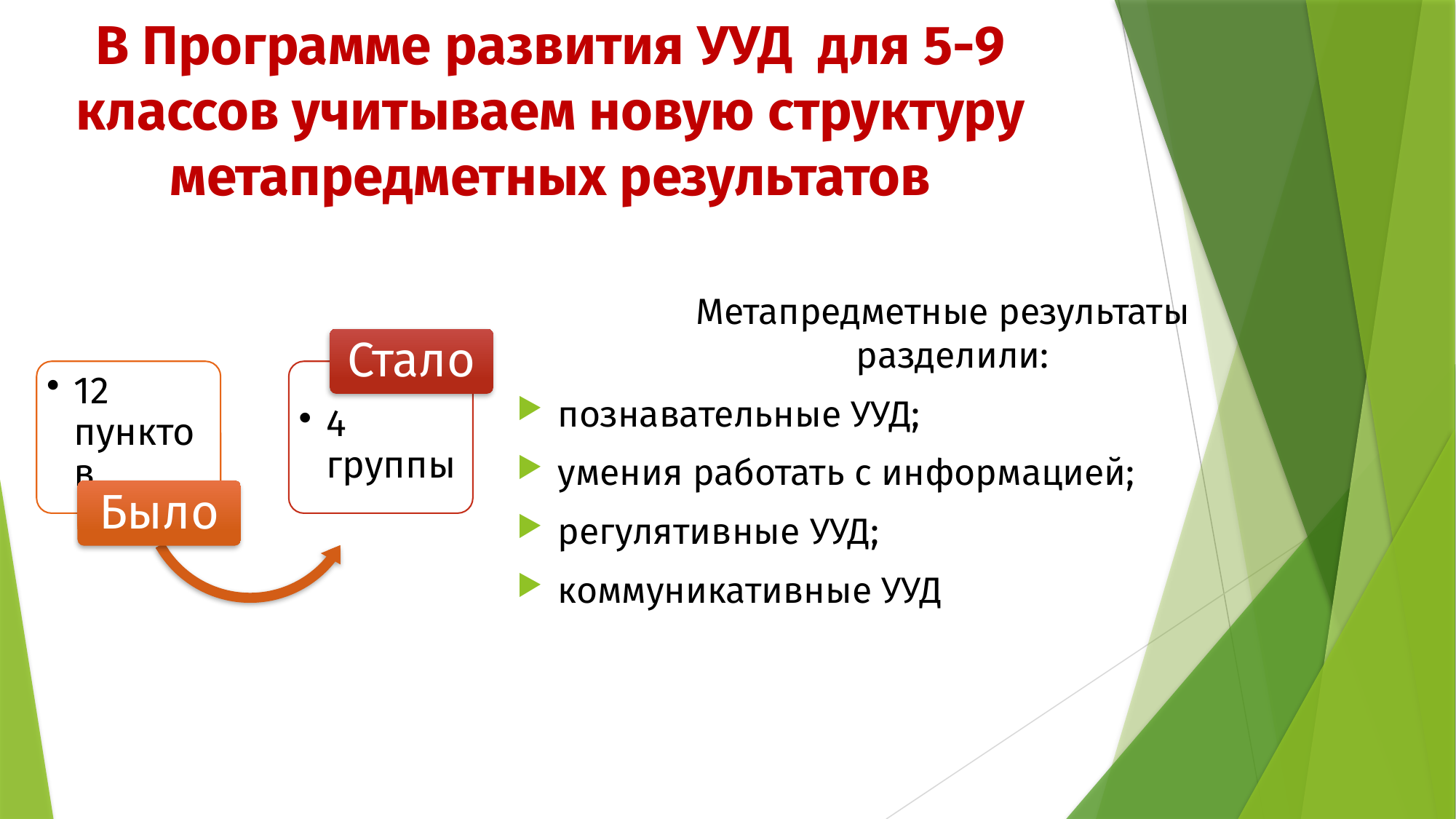

В Программе развития УУД  для 5-9 классов учитываем новую структуру метапредметных результатов
12 пунктов
Было
4 группы
Стало
Метапредметные результаты
 разделили:
познавательные УУД;
умения работать с информацией;
регулятивные УУД;
коммуникативные УУД